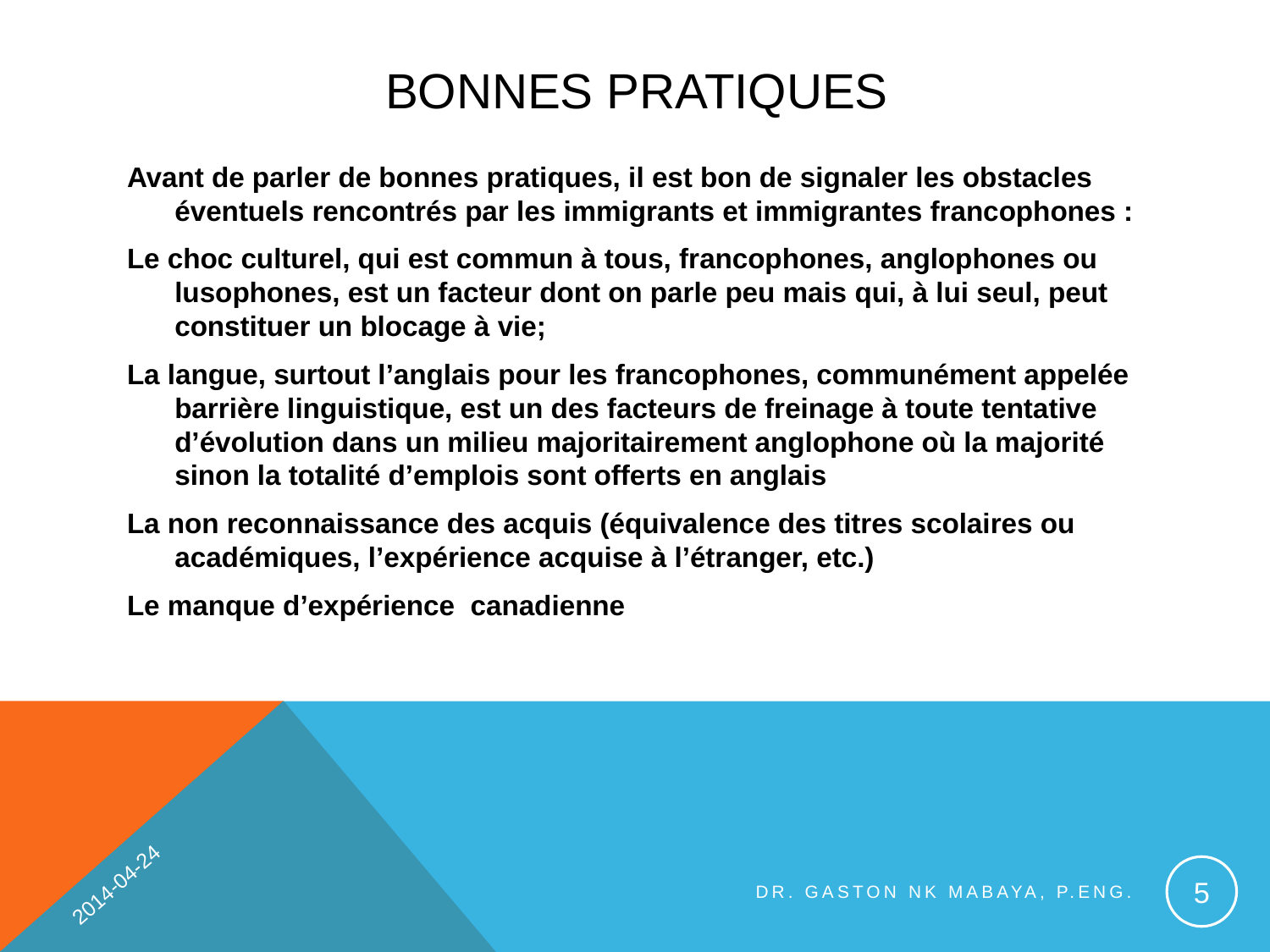

# Bonnes pratiques
Avant de parler de bonnes pratiques, il est bon de signaler les obstacles éventuels rencontrés par les immigrants et immigrantes francophones :
Le choc culturel, qui est commun à tous, francophones, anglophones ou lusophones, est un facteur dont on parle peu mais qui, à lui seul, peut constituer un blocage à vie;
La langue, surtout l’anglais pour les francophones, communément appelée barrière linguistique, est un des facteurs de freinage à toute tentative d’évolution dans un milieu majoritairement anglophone où la majorité sinon la totalité d’emplois sont offerts en anglais
La non reconnaissance des acquis (équivalence des titres scolaires ou académiques, l’expérience acquise à l’étranger, etc.)
Le manque d’expérience  canadienne

2014-04-24
5
Dr. Gaston NK Mabaya, P.Eng.